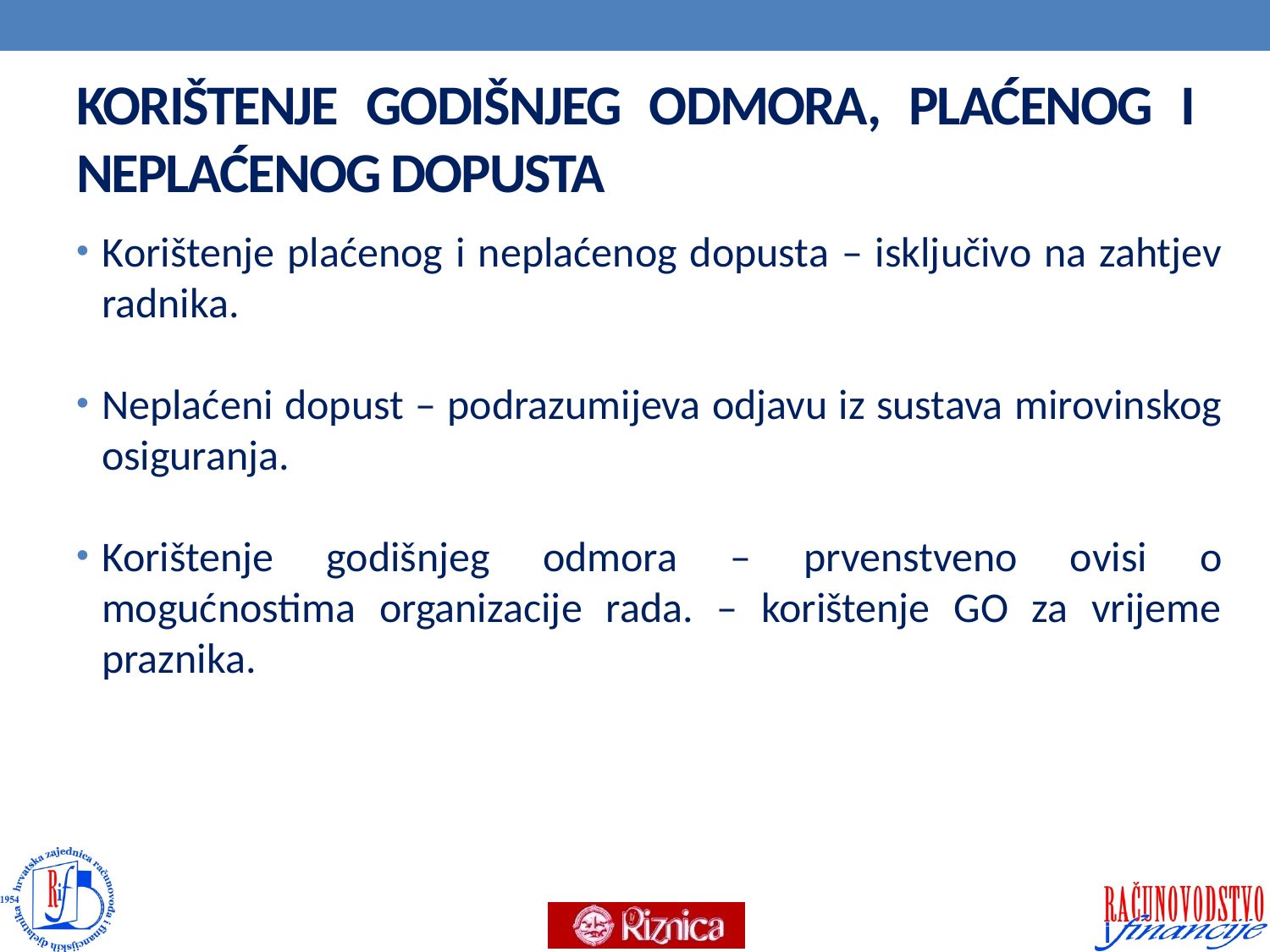

# KORIŠTENJE GODIŠNJEG ODMORA, PLAĆENOG I NEPLAĆENOG DOPUSTA
Korištenje plaćenog i neplaćenog dopusta – isključivo na zahtjev radnika.

Neplaćeni dopust – podrazumijeva odjavu iz sustava mirovinskog osiguranja.

Korištenje godišnjeg odmora – prvenstveno ovisi o mogućnostima organizacije rada. – korištenje GO za vrijeme praznika.